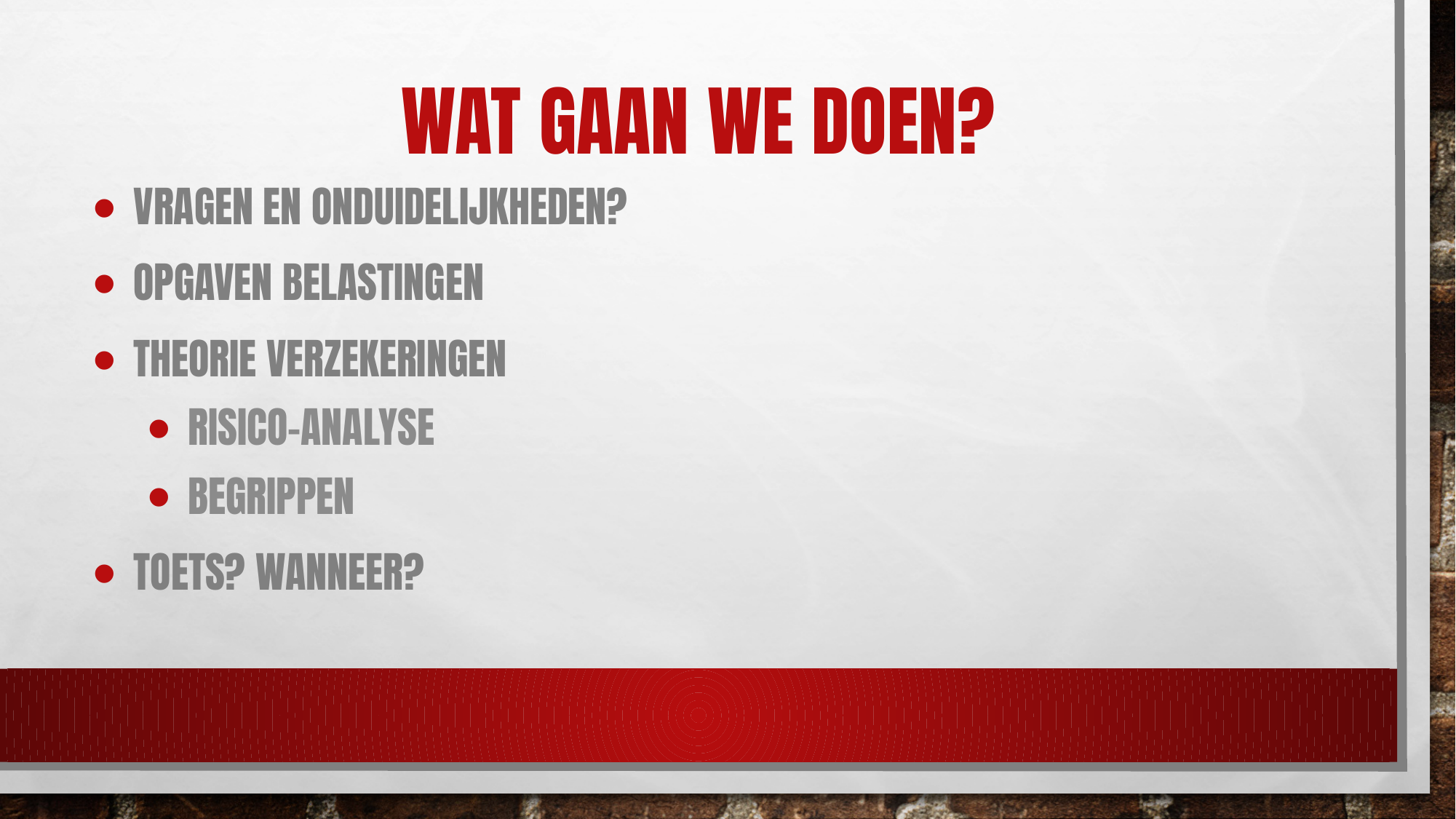

# Wat gaan we doen?
Vragen en onduidelijkheden?
Opgaven belastingen
Theorie verzekeringen
Risico-analyse
Begrippen
Toets? Wanneer?